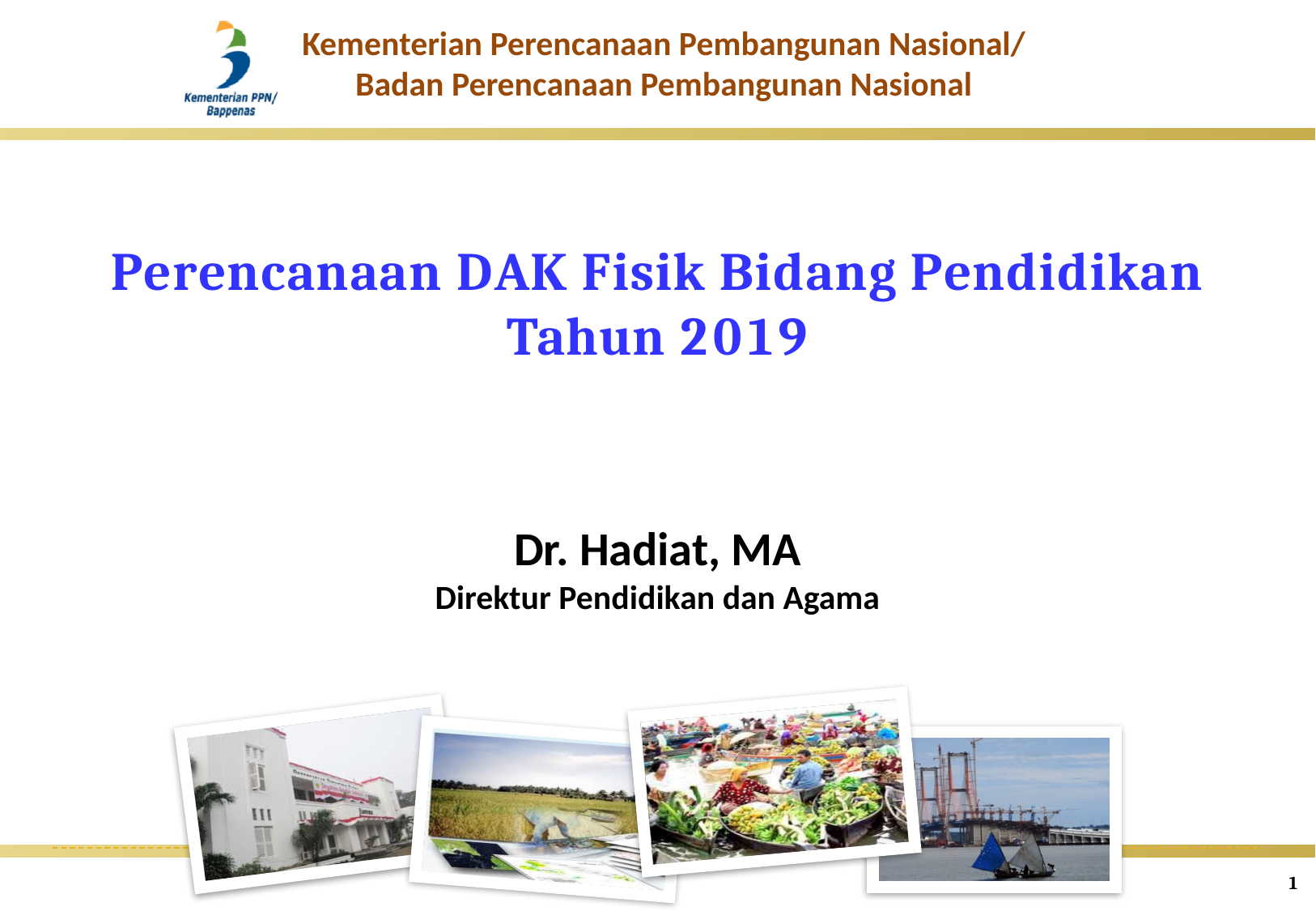

# Perencanaan DAK Fisik Bidang Pendidikan Tahun 2019
Dr. Hadiat, MA
Direktur Pendidikan dan Agama

1